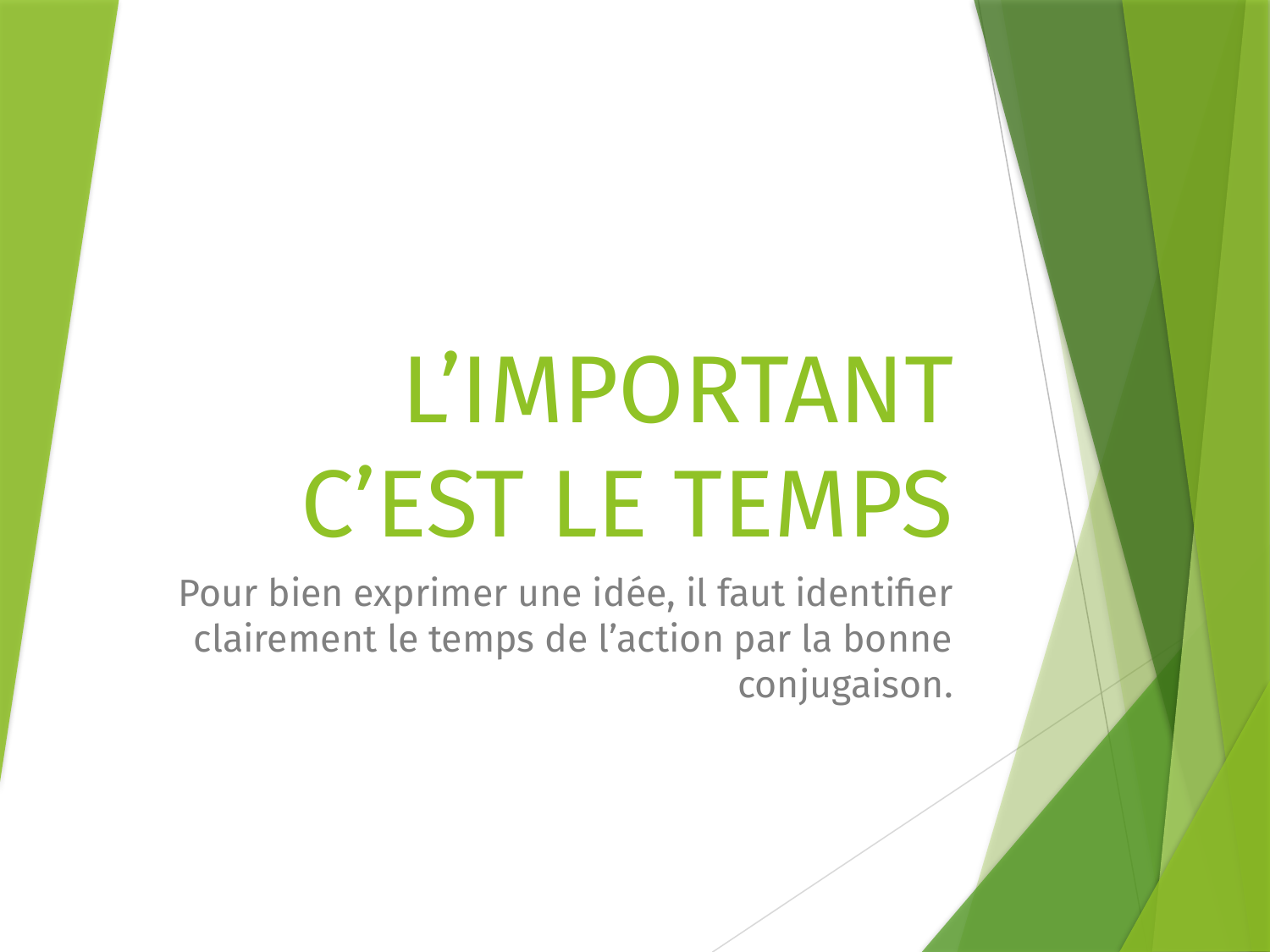

# L’IMPORTANT C’EST LE TEMPS
Pour bien exprimer une idée, il faut identifier clairement le temps de l’action par la bonne conjugaison.